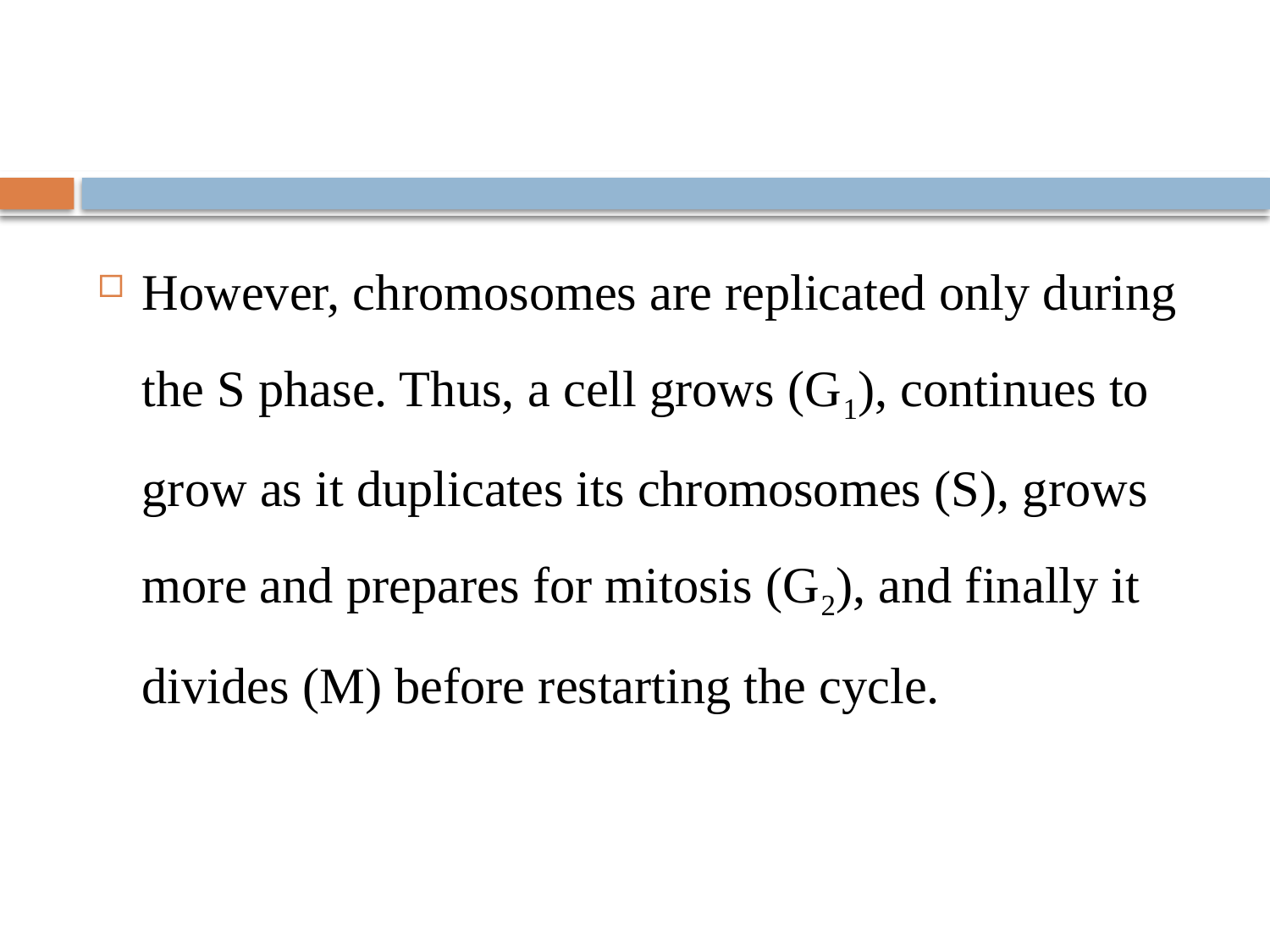

#
However, chromosomes are replicated only during the S phase. Thus, a cell grows (G1), continues to grow as it duplicates its chromosomes (S), grows more and prepares for mitosis (G2), and finally it divides (M) before restarting the cycle.